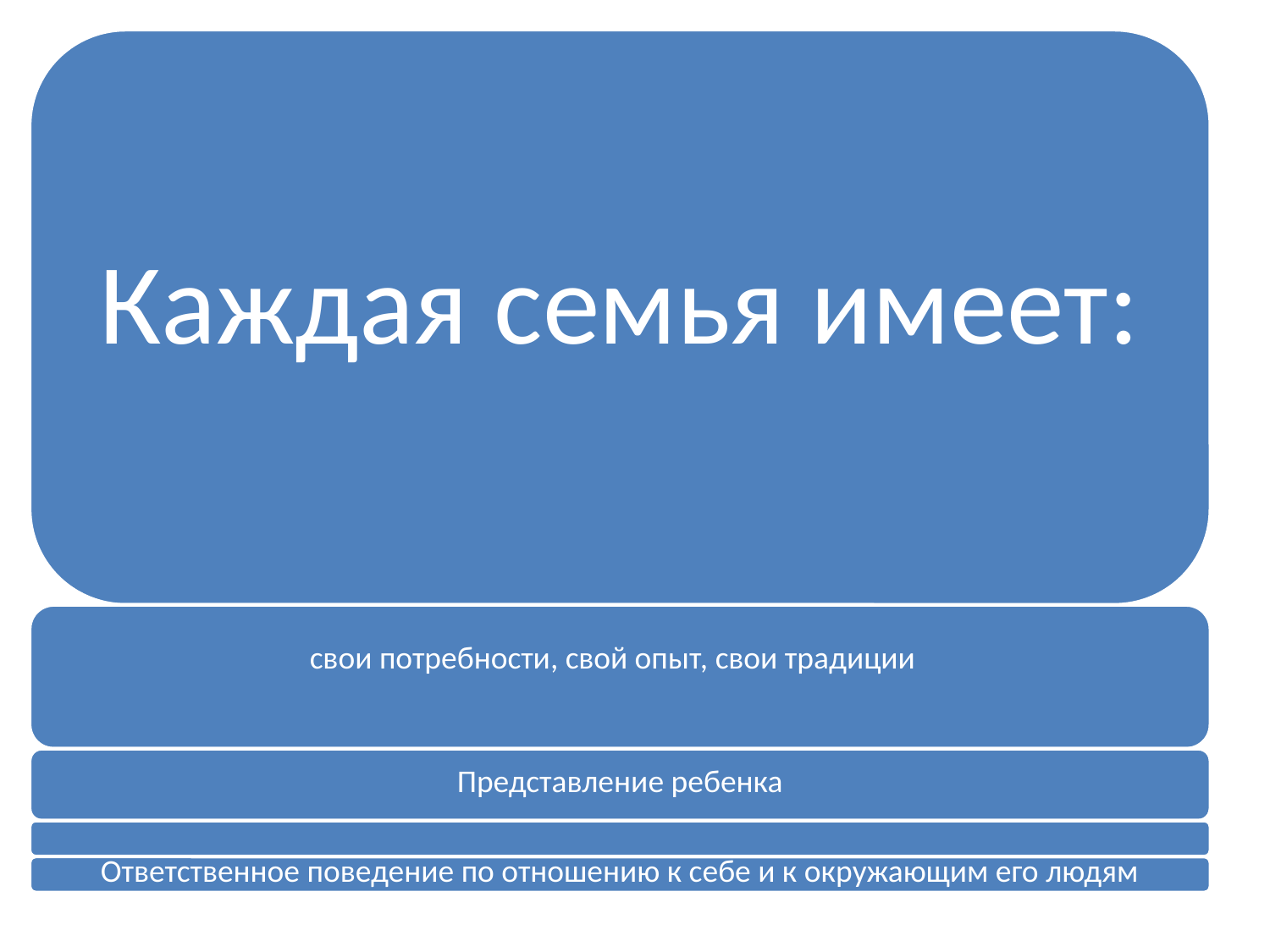

Каждая семья имеет:
 свои потребности, свой опыт, свои традиции
Представление ребенка
Ответственное поведение по отношению к себе и к окружающим его людям
#